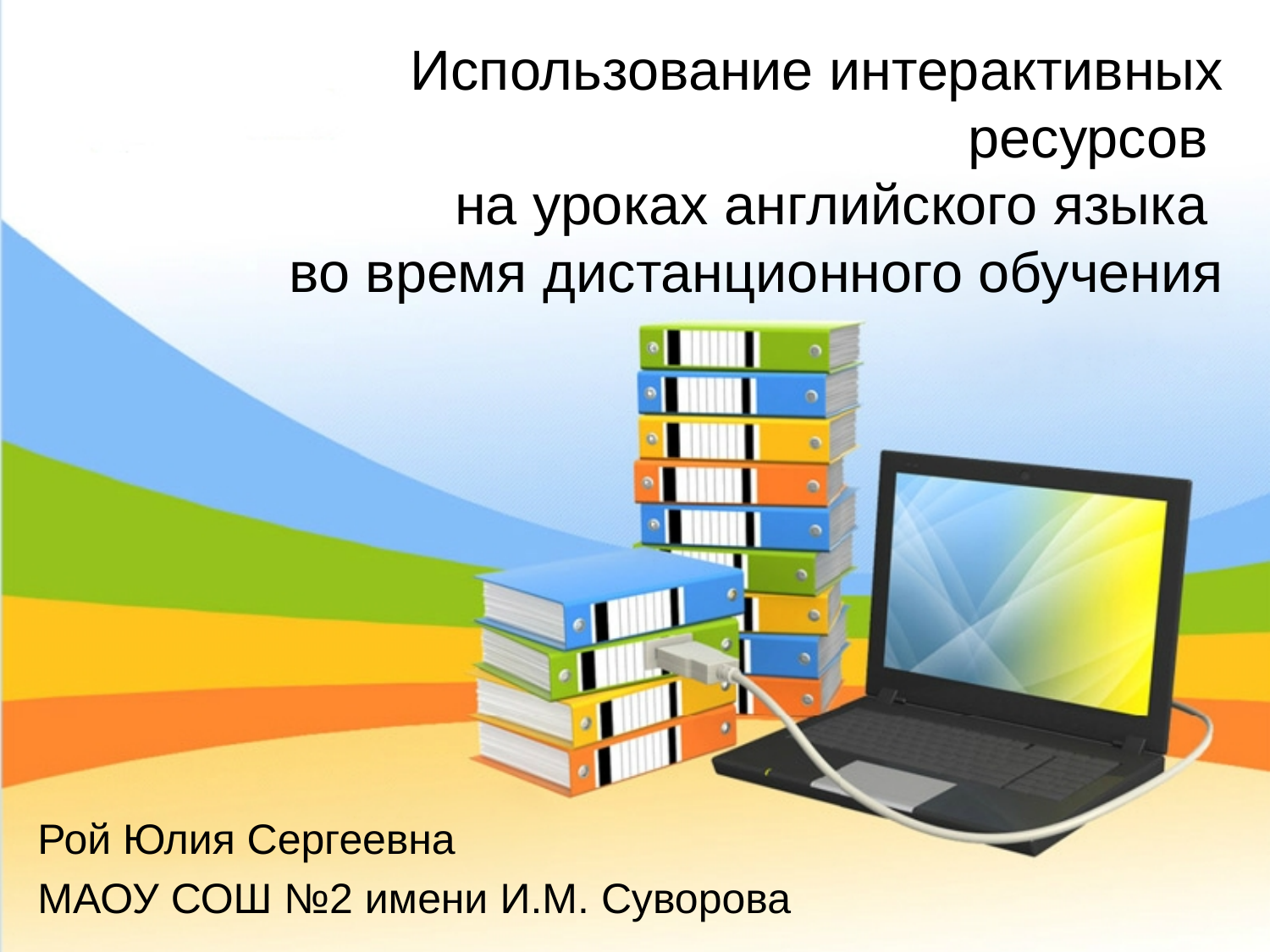

Использование интерактивных ресурсов
на уроках английского языка
во время дистанционного обучения
Рой Юлия Сергеевна
МАОУ СОШ №2 имени И.М. Суворова